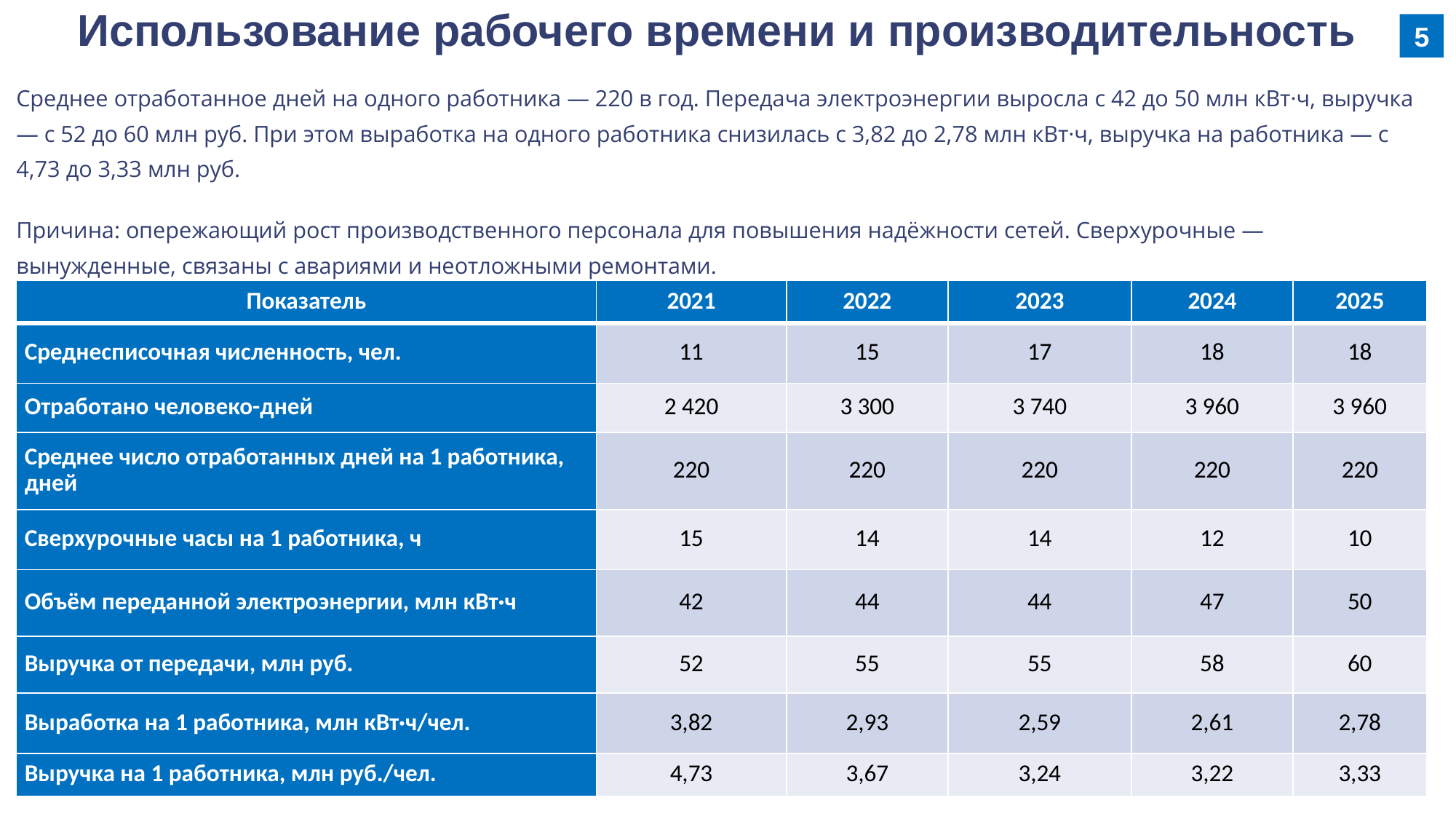

Использование рабочего времени и производительность
5
Среднее отработанное дней на одного работника — 220 в год. Передача электроэнергии выросла с 42 до 50 млн кВт·ч, выручка — с 52 до 60 млн руб. При этом выработка на одного работника снизилась с 3,82 до 2,78 млн кВт·ч, выручка на работника — с 4,73 до 3,33 млн руб.
Причина: опережающий рост производственного персонала для повышения надёжности сетей. Сверхурочные — вынужденные, связаны с авариями и неотложными ремонтами.
| Показатель | 2021 | 2022 | 2023 | 2024 | 2025 |
| --- | --- | --- | --- | --- | --- |
| Среднесписочная численность, чел. | 11 | 15 | 17 | 18 | 18 |
| Отработано человеко-дней | 2 420 | 3 300 | 3 740 | 3 960 | 3 960 |
| Среднее число отработанных дней на 1 работника, дней | 220 | 220 | 220 | 220 | 220 |
| Сверхурочные часы на 1 работника, ч | 15 | 14 | 14 | 12 | 10 |
| Объём переданной электроэнергии, млн кВт·ч | 42 | 44 | 44 | 47 | 50 |
| Выручка от передачи, млн руб. | 52 | 55 | 55 | 58 | 60 |
| Выработка на 1 работника, млн кВт·ч/чел. | 3,82 | 2,93 | 2,59 | 2,61 | 2,78 |
| Выручка на 1 работника, млн руб./чел. | 4,73 | 3,67 | 3,24 | 3,22 | 3,33 |